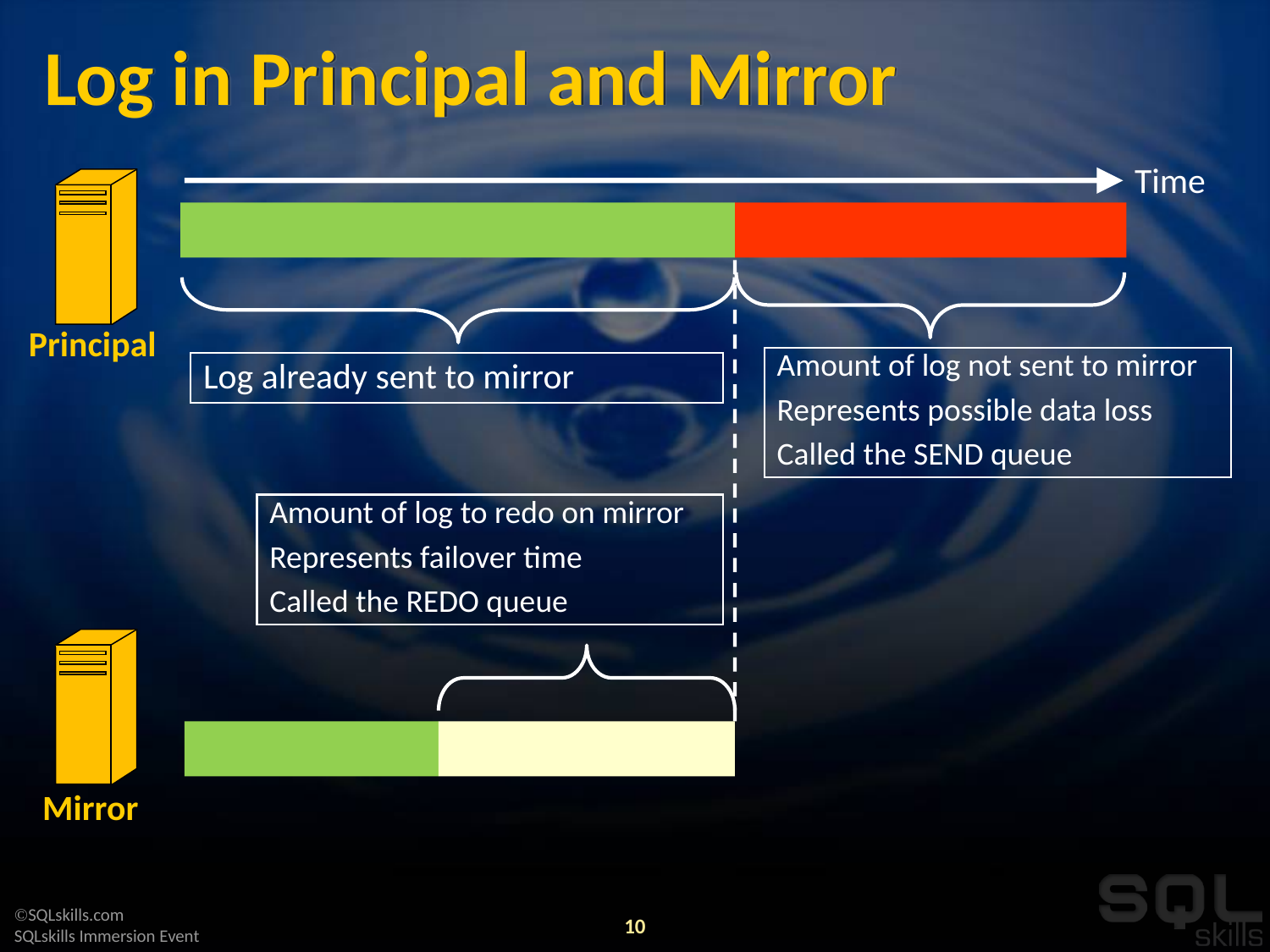

# Log in Principal and Mirror

Time

Principal
Amount of log not sent to mirror
Represents possible data loss
Called the SEND queue
Log already sent to mirror
Amount of log to redo on mirror
Represents failover time
Called the REDO queue

Mirror
10